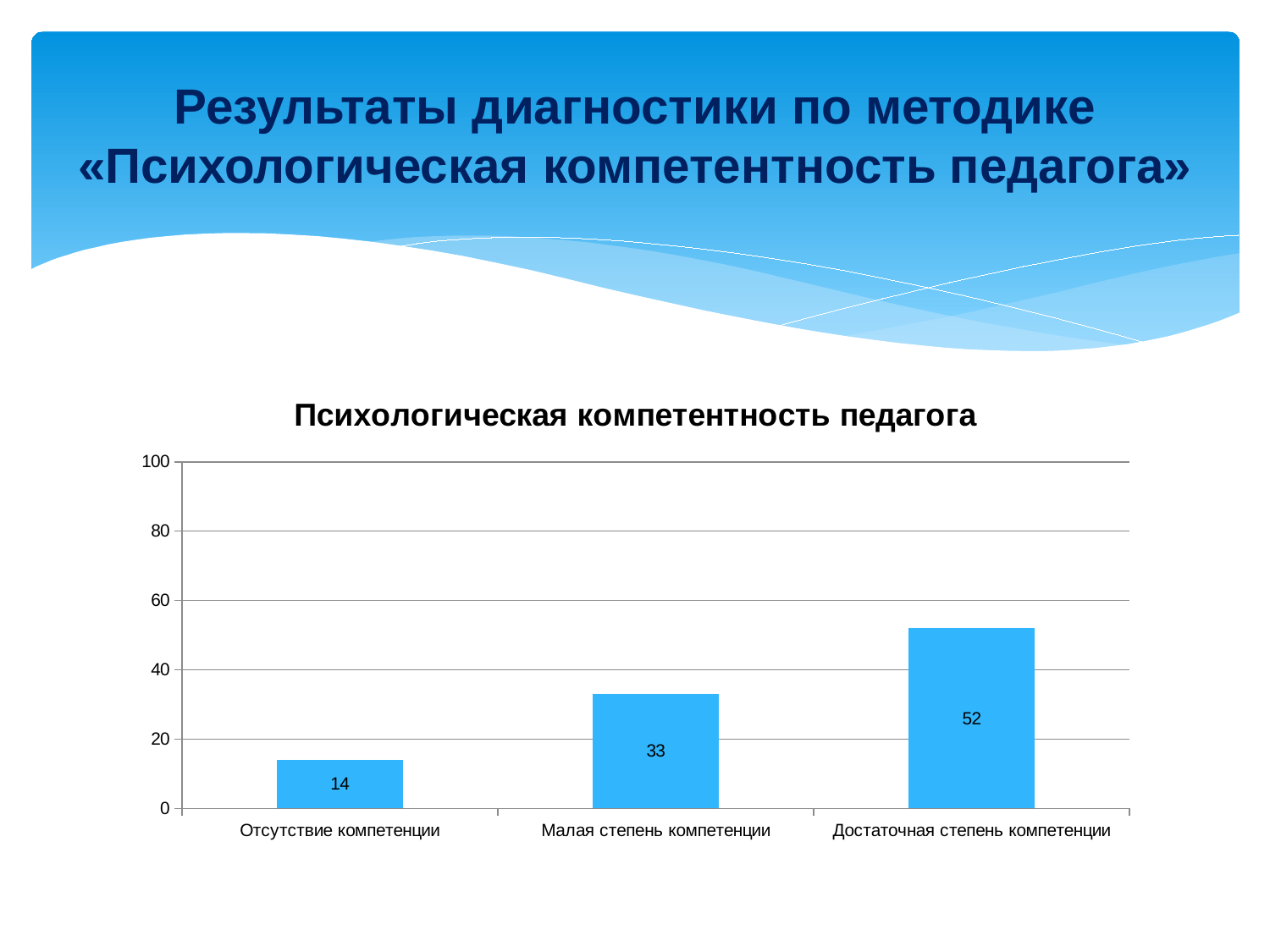

# Результаты диагностики по методике «Психологическая компетентность педагога»

### Chart: Психологическая компетентность педагога

| Category |  |
|---|---|
| Отсутствие компетенции | 14.0 |
| Малая степень компетенции | 33.0 |
| Достаточная степень компетенции | 52.0 |